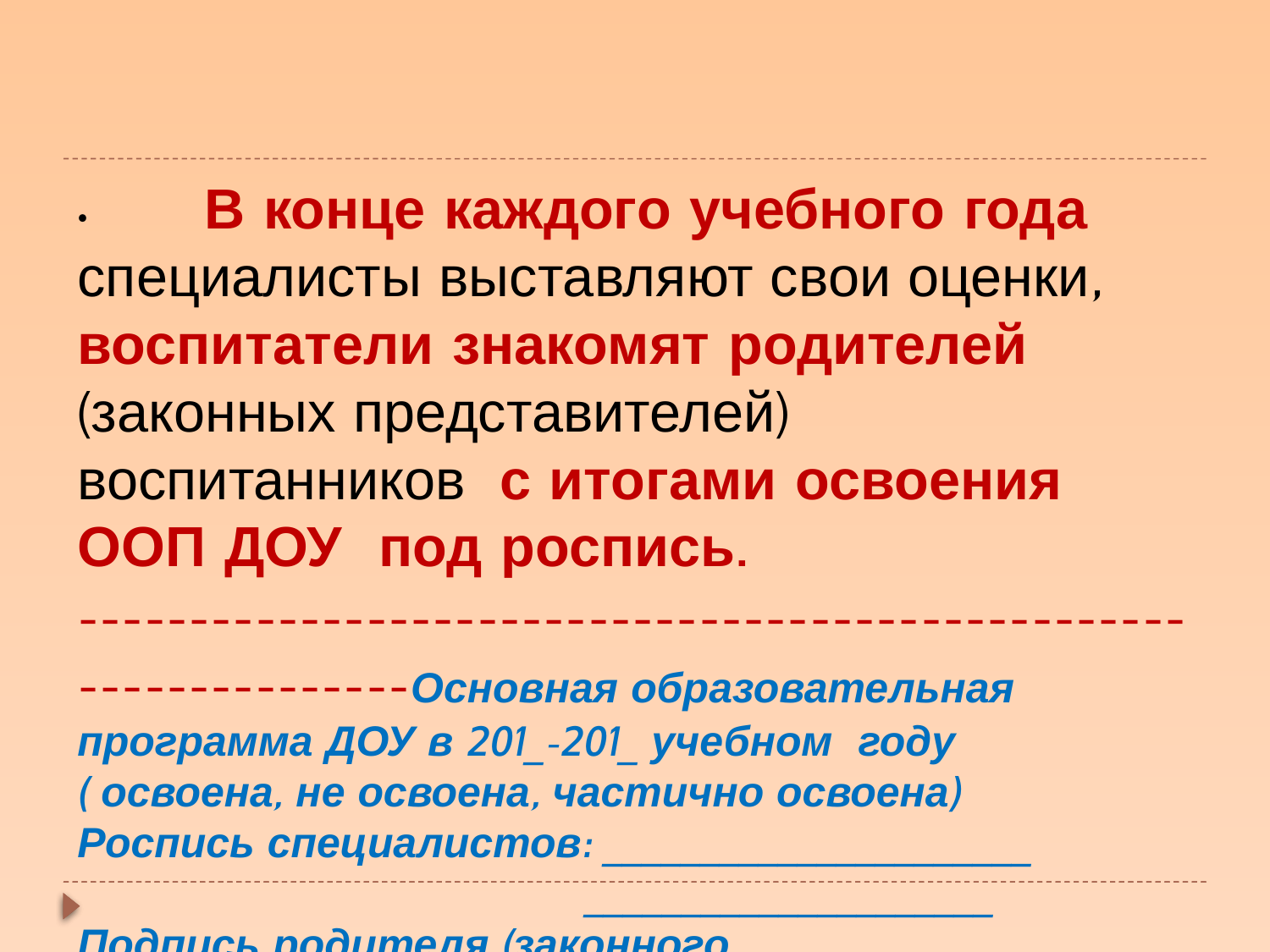

•	В конце каждого учебного года специалисты выставляют свои оценки,   воспитатели знакомят родителей (законных представителей)  воспитанников  с итогами освоения ООП ДОУ  под роспись.
-----------------------------------------------------------------Основная образовательная  программа ДОУ в 201_-201_ учебном  году
( освоена, не освоена, частично освоена)
Роспись специалистов: ______________________
                                        _____________________
Подпись родителя (законного представителя)__________